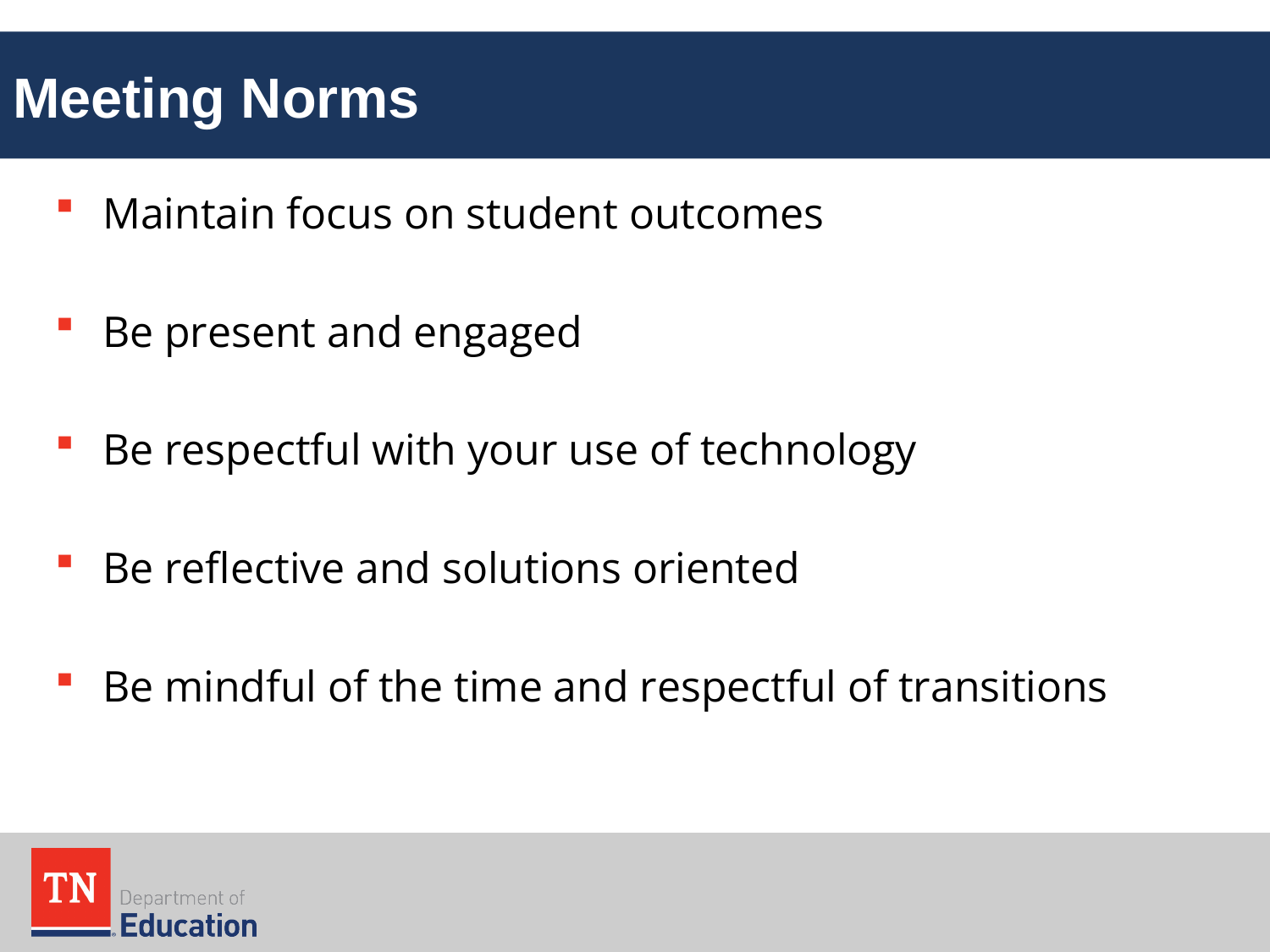

# Meeting Norms
Maintain focus on student outcomes

Be present and engaged

Be respectful with your use of technology

Be reflective and solutions oriented

Be mindful of the time and respectful of transitions